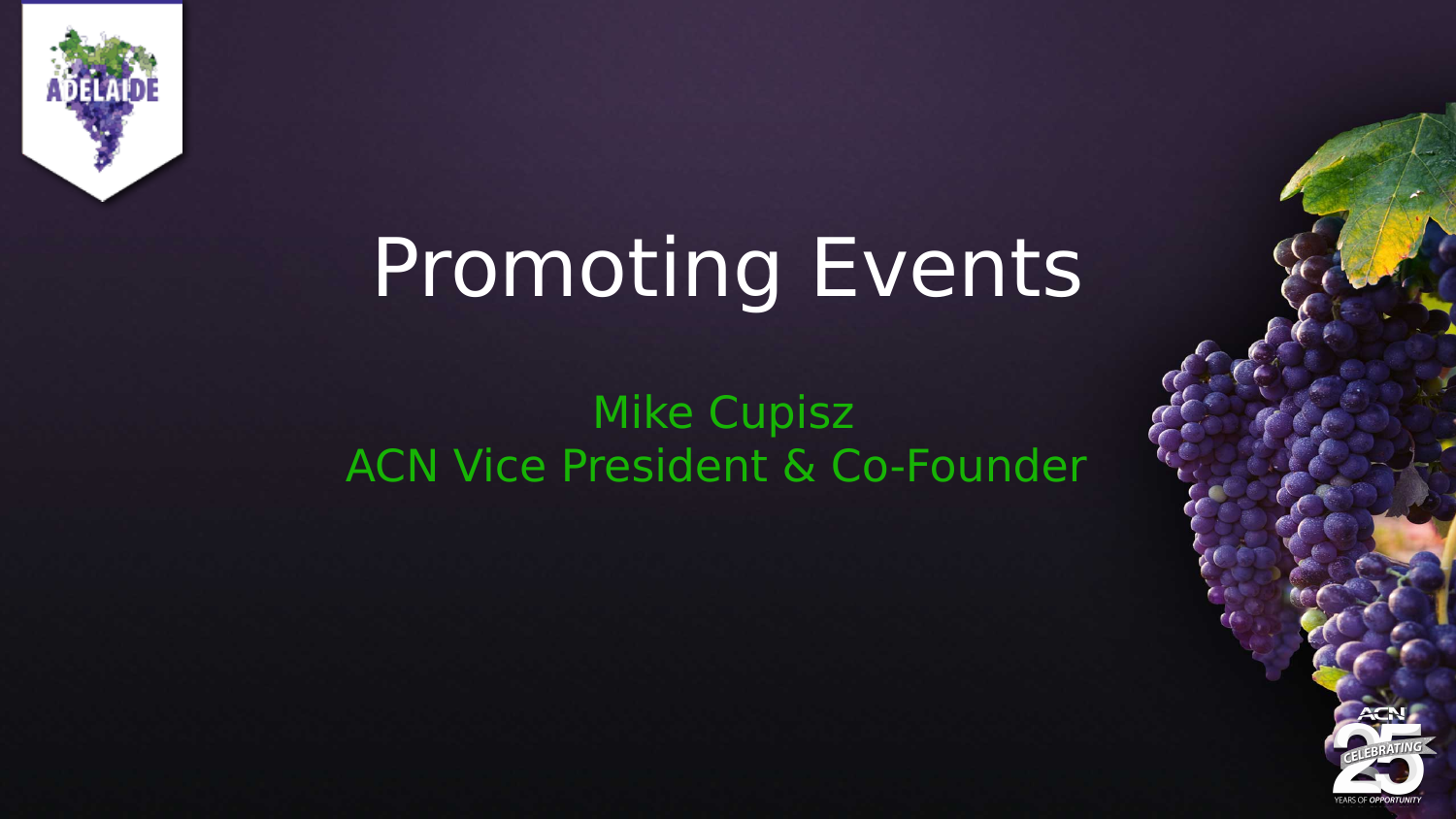

Promoting Events
Mike Cupisz
ACN Vice President & Co-Founder